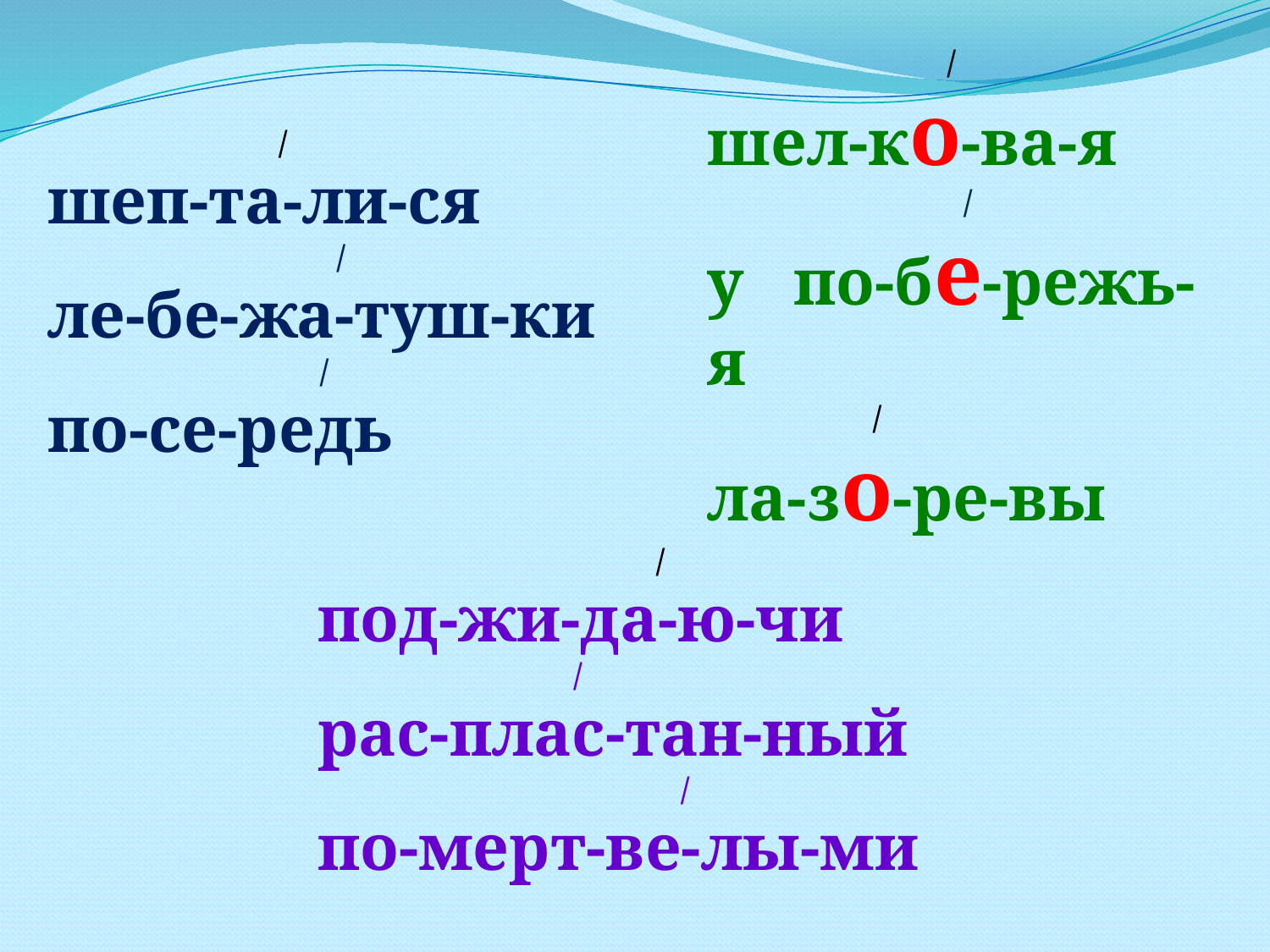

/
шел-ко-ва-я
                               /
у   по-бе-режь-я
                    /
ла-зо-ре-вы
                            /
шеп-та-ли-ся
                                   /
ле-бе-жа-туш-ки
                                 /
по-се-редь

                                         /
под-жи-да-ю-чи
                               /
рас-плас-тан-ный
                                            /
по-мерт-ве-лы-ми